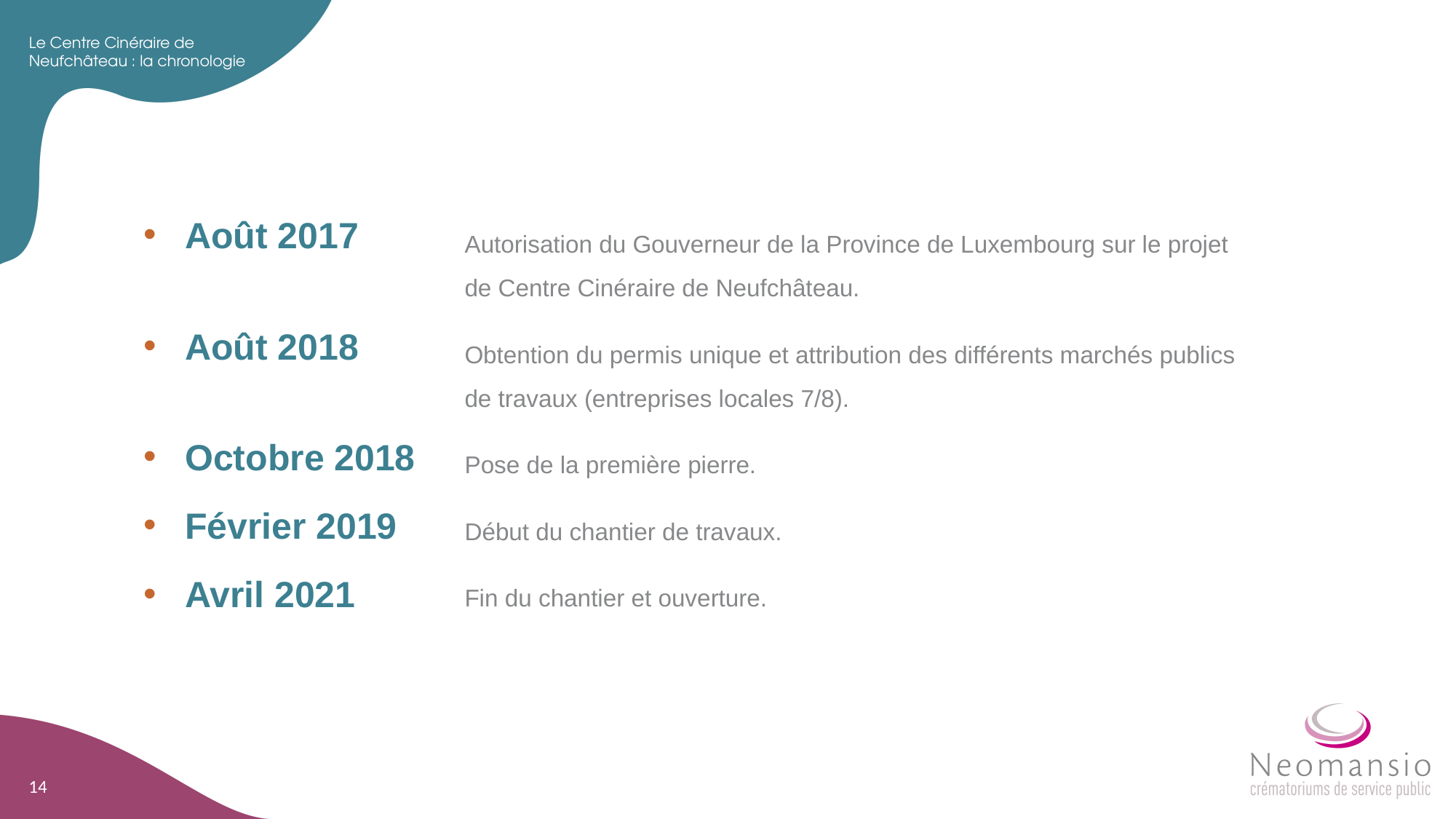

Le Centre Cinéraire de Neufchâteau : la chronologie
Août 2017
Autorisation du Gouverneur de la Province de Luxembourg sur le projet de Centre Cinéraire de Neufchâteau.
Obtention du permis unique et attribution des différents marchés publics de travaux (entreprises locales 7/8).
Pose de la première pierre.
Début du chantier de travaux.
Fin du chantier et ouverture.

Août 2018
Octobre 2018
Février 2019
Avril 2021
14